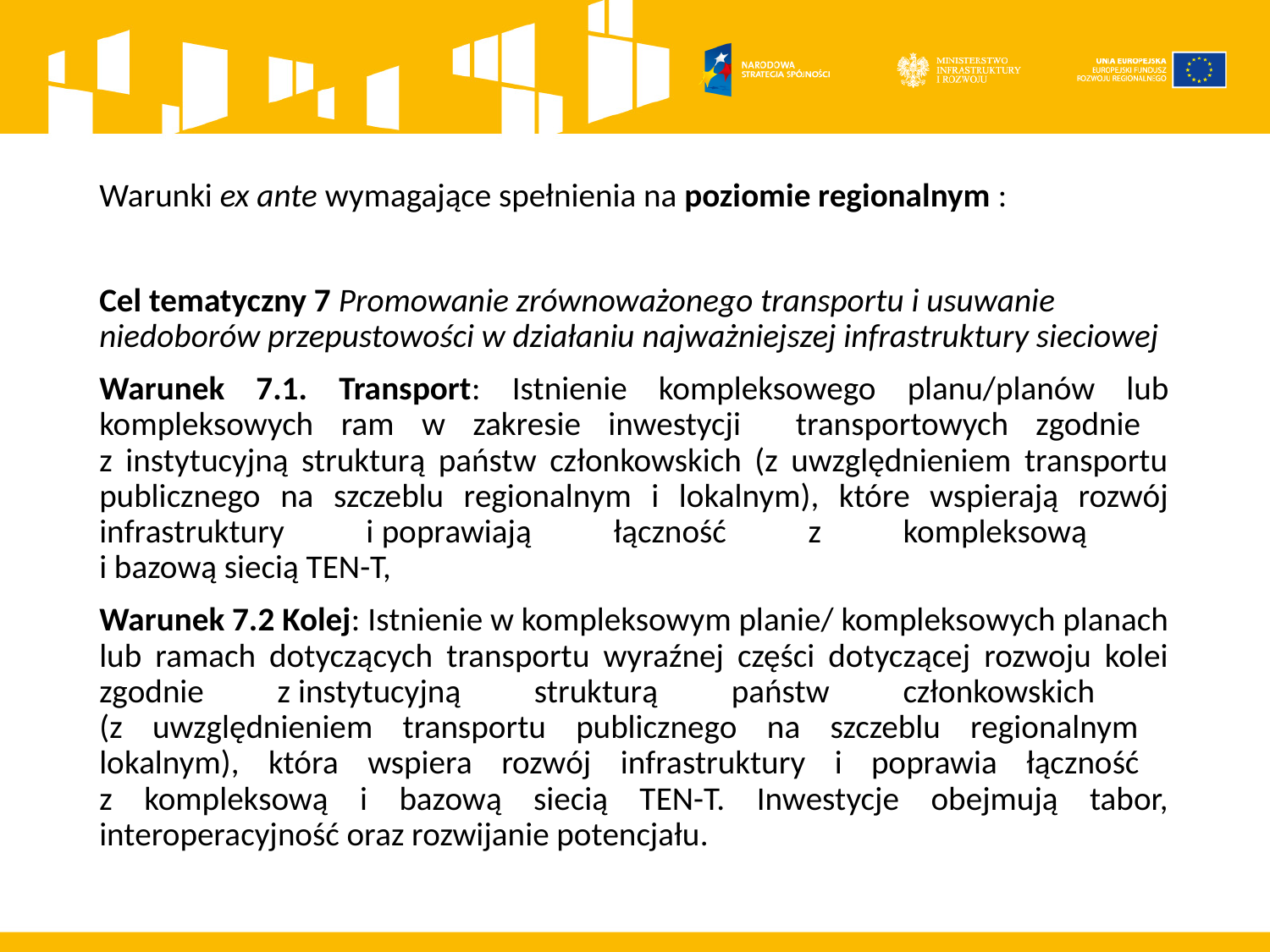

Warunki ex ante wymagające spełnienia na poziomie regionalnym :

Cel tematyczny 7 Promowanie zrównoważonego transportu i usuwanie niedoborów przepustowości w działaniu najważniejszej infrastruktury sieciowej
Warunek 7.1. Transport: Istnienie kompleksowego planu/planów lub kompleksowych ram w zakresie inwestycji  transportowych zgodnie
z instytucyjną strukturą państw członkowskich (z uwzględnieniem transportu publicznego na szczeblu regionalnym i lokalnym), które wspierają rozwój infrastruktury i poprawiają łączność z kompleksową
i bazową siecią TEN-T,
Warunek 7.2 Kolej: Istnienie w kompleksowym planie/ kompleksowych planach lub ramach dotyczących transportu wyraźnej części dotyczącej rozwoju kolei zgodnie z instytucyjną strukturą państw członkowskich
(z uwzględnieniem transportu publicznego na szczeblu regionalnym
lokalnym), która wspiera rozwój infrastruktury i poprawia łączność
z kompleksową i bazową siecią TEN-T. Inwestycje obejmują tabor, interoperacyjność oraz rozwijanie potencjału.